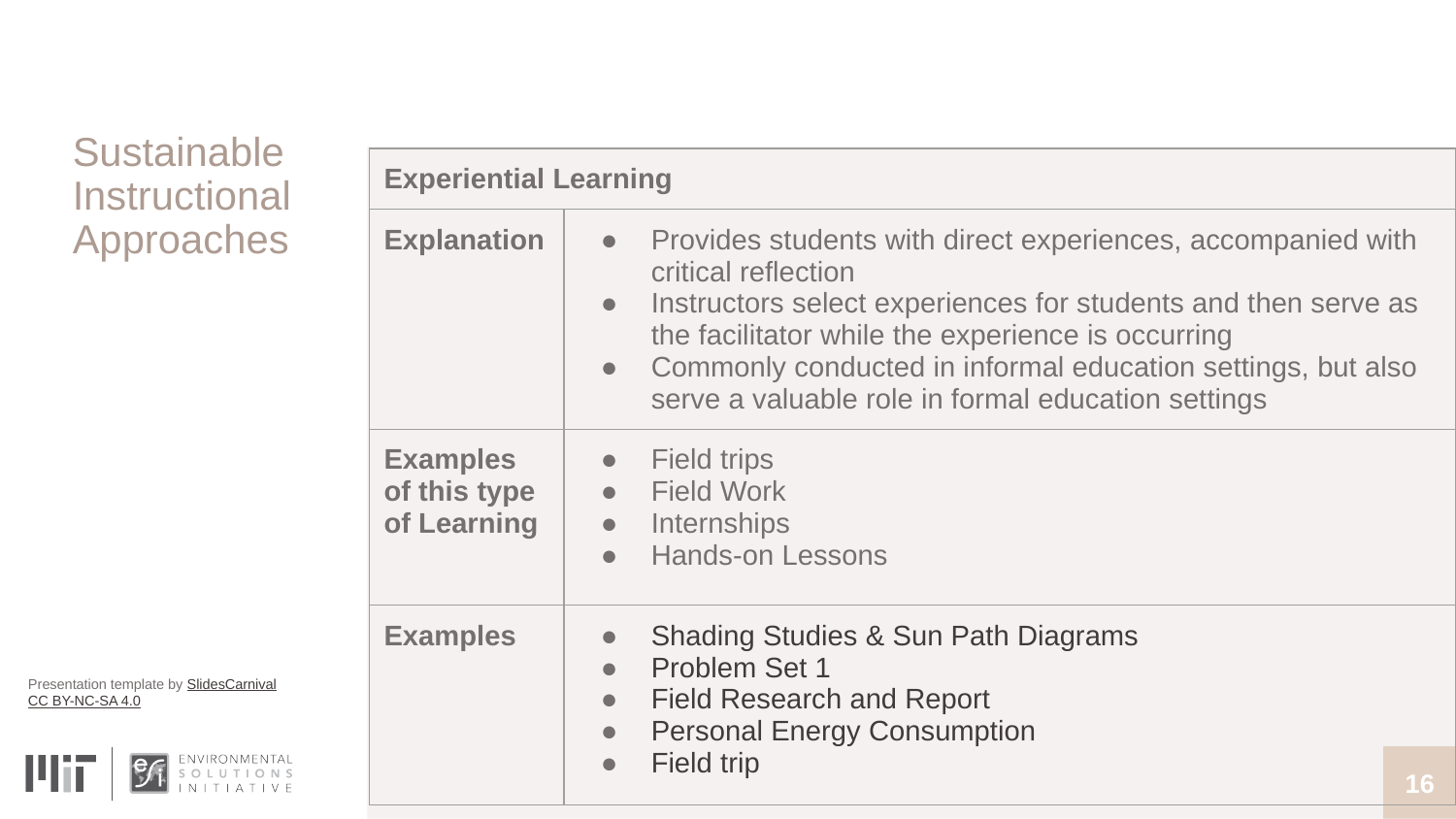

# Sustainable Instructional Approaches

| Experiential Learning |  |
| --- | --- |
| Explanation | Provides students with direct experiences, accompanied with critical reflection Instructors select experiences for students and then serve as the facilitator while the experience is occurring Commonly conducted in informal education settings, but also serve a valuable role in formal education settings |
| Examples of this type of Learning | Field trips Field Work Internships Hands-on Lessons |
| Examples | Shading Studies & Sun Path Diagrams Problem Set 1 Field Research and Report Personal Energy Consumption Field trip |
16